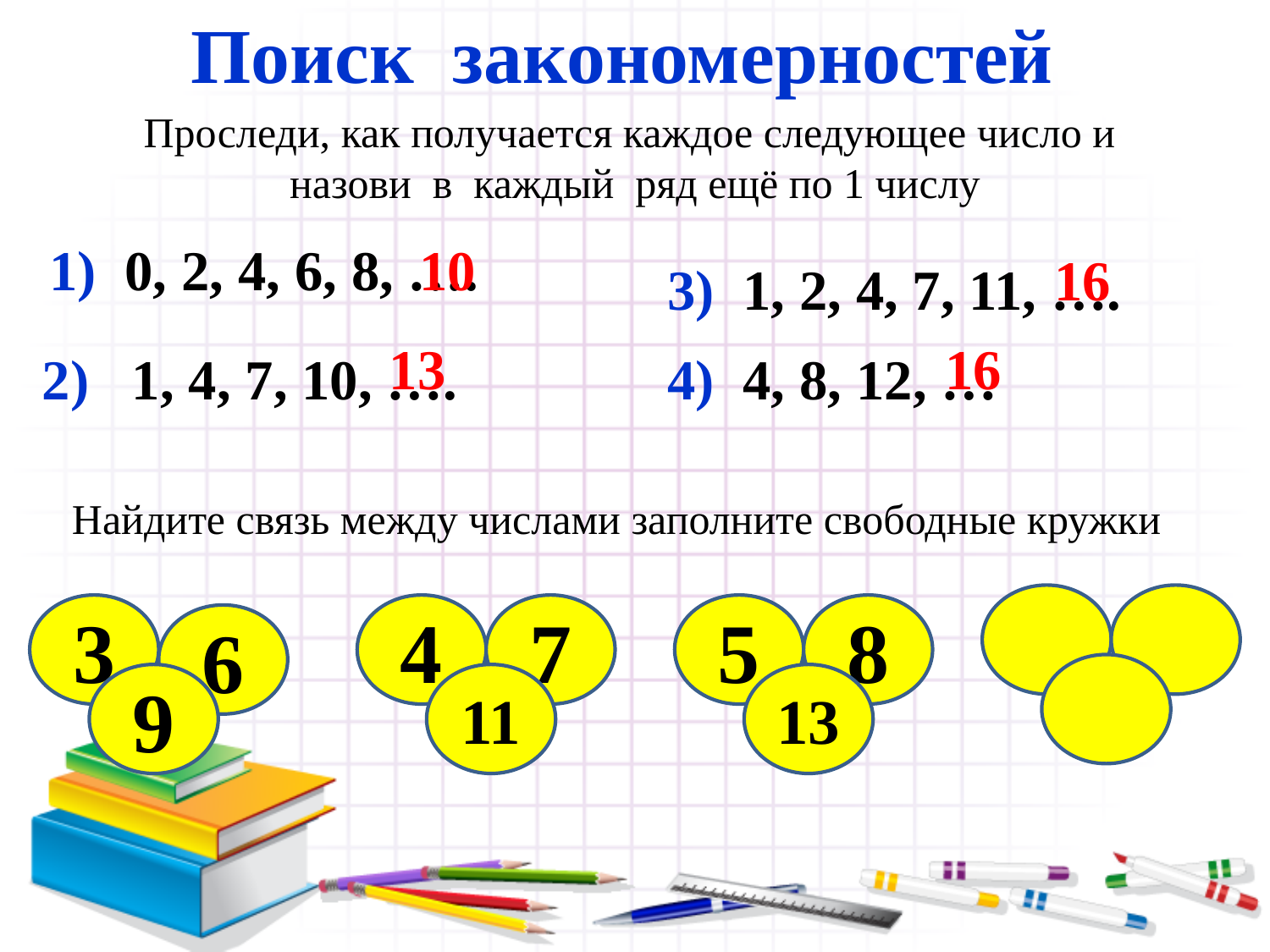

Поиск  закономерностей
Проследи, как получается каждое следующее число и
назови  в  каждый  ряд ещё по 1 числу
   1)  0, 2, 4, 6, 8, ….
10
16
3)  1, 2, 4, 7, 11, ….
13
16
2)   1, 4, 7, 10, ….
4)  4, 8, 12, …
Найдите связь между числами заполните свободные кружки

3
6
9
4
7
11
5
8
13
6
9
15